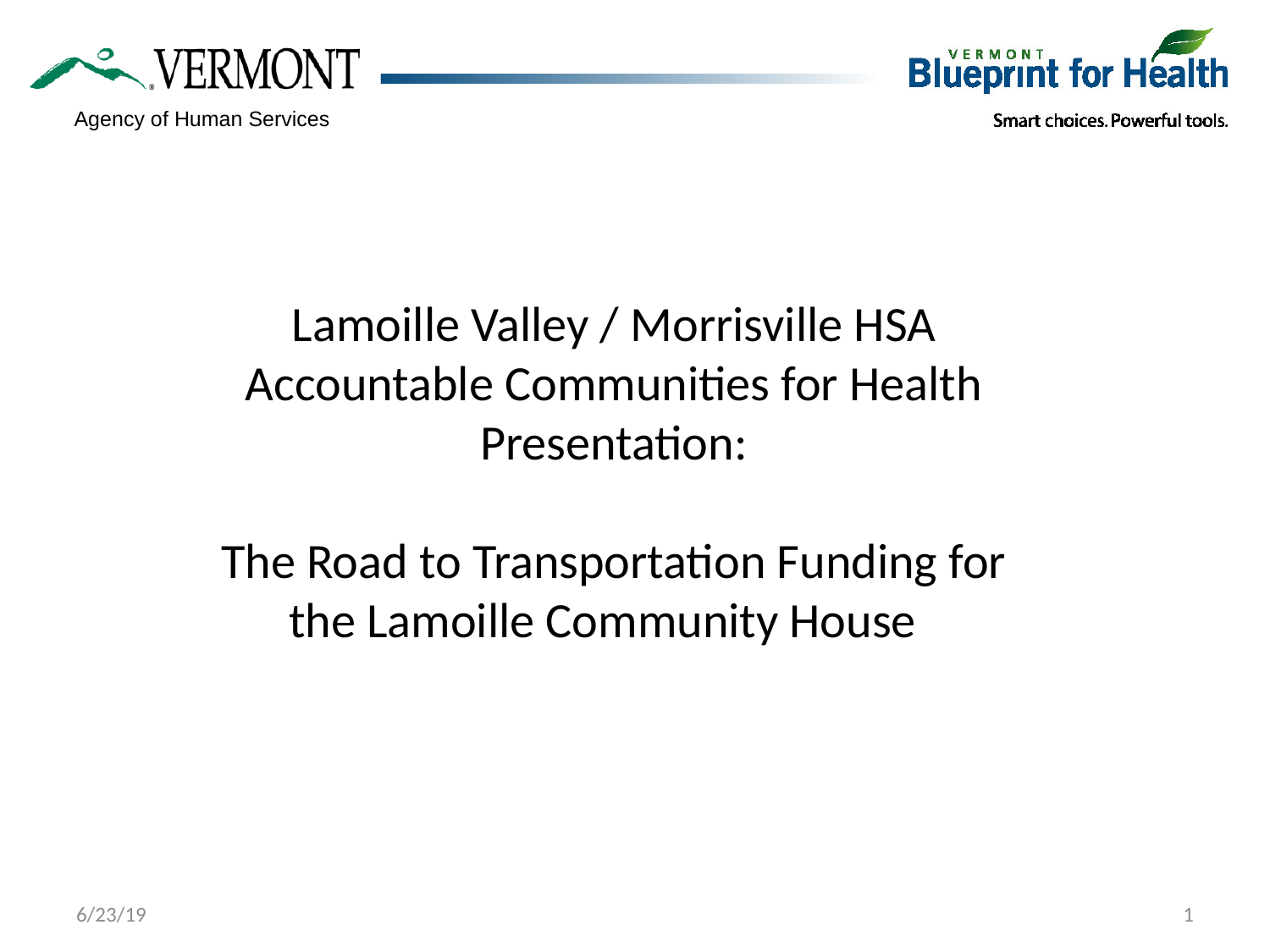

Lamoille Valley / Morrisville HSA Accountable Communities for Health Presentation:

The Road to Transportation Funding for the Lamoille Community House